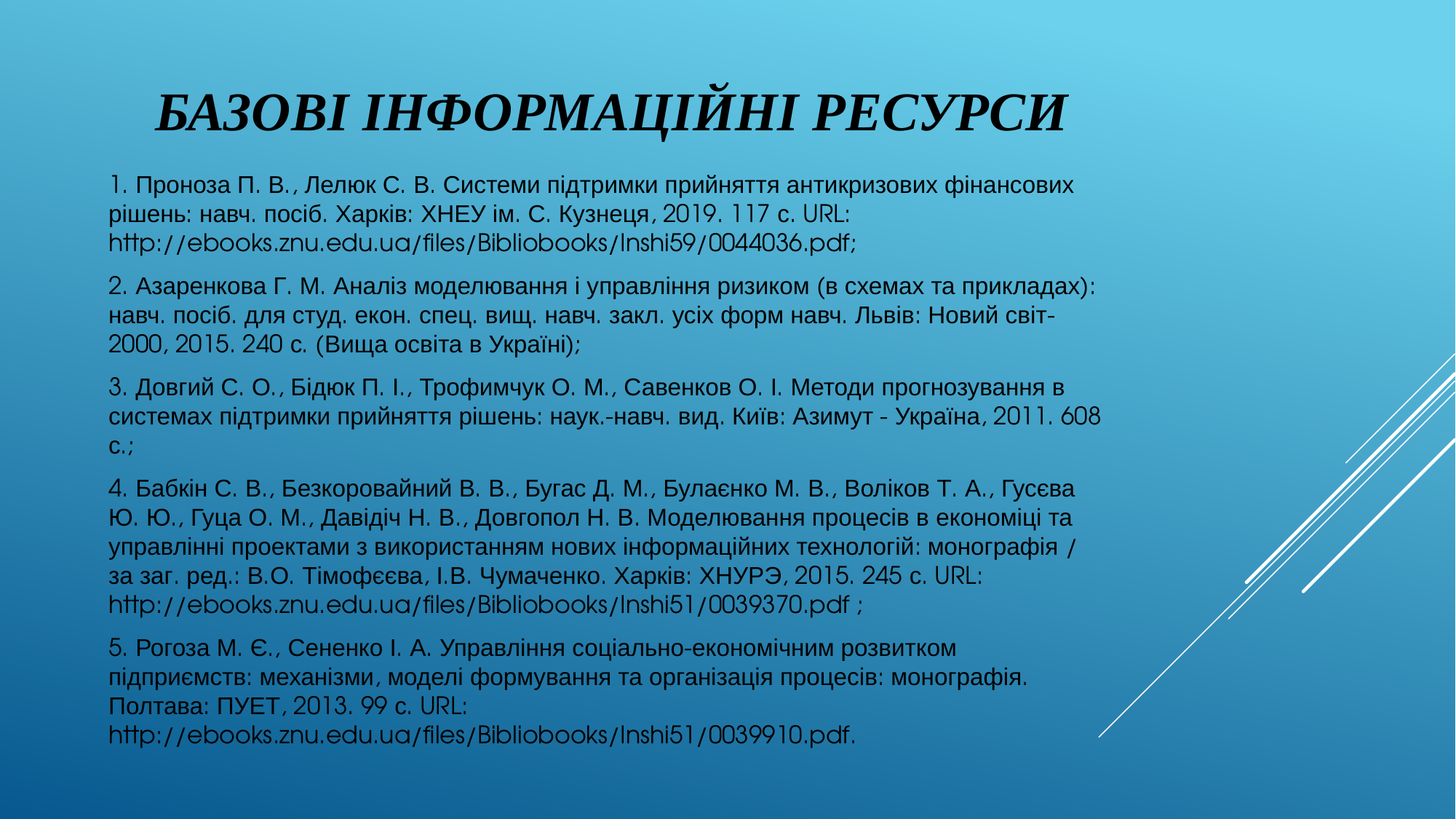

# БАЗОВІ ІНФОРМАЦІЙНІ РЕСУРСИ
1. Проноза П. В., Лелюк С. В. Системи підтримки прийняття антикризових фінансових рішень: навч. посіб. Харків: ХНЕУ ім. С. Кузнеця, 2019. 117 с. URL: http://ebooks.znu.edu.ua/files/Bibliobooks/Inshi59/0044036.pdf;
2. Азаренкова Г. М. Аналіз моделювання і управління ризиком (в схемах та прикладах): навч. посіб. для студ. екон. спец. вищ. навч. закл. усіх форм навч. Львів: Новий світ-2000, 2015. 240 с. (Вища освіта в Україні);
3. Довгий С. О., Бідюк П. І., Трофимчук О. М., Савенков О. І. Методи прогнозування в системах підтримки прийняття рішень: наук.-навч. вид. Київ: Азимут - Україна, 2011. 608 с.;
4. Бабкін С. В., Безкоровайний В. В., Бугас Д. М., Булаєнко М. В., Воліков Т. А., Гусєва Ю. Ю., Гуца О. М., Давідіч Н. В., Довгопол Н. В. Моделювання процесів в економіці та управлінні проектами з використанням нових інформаційних технологій: монографія / за заг. ред.: В.О. Тімофєєва, І.В. Чумаченко. Харків: ХНУРЭ, 2015. 245 с. URL: http://ebooks.znu.edu.ua/files/Bibliobooks/Inshi51/0039370.pdf ;
5. Рогоза М. Є., Сененко І. А. Управління соціально-економічним розвитком підприємств: механізми, моделі формування та організація процесів: монографія. Полтава: ПУЕТ, 2013. 99 с. URL: http://ebooks.znu.edu.ua/files/Bibliobooks/Inshi51/0039910.pdf.